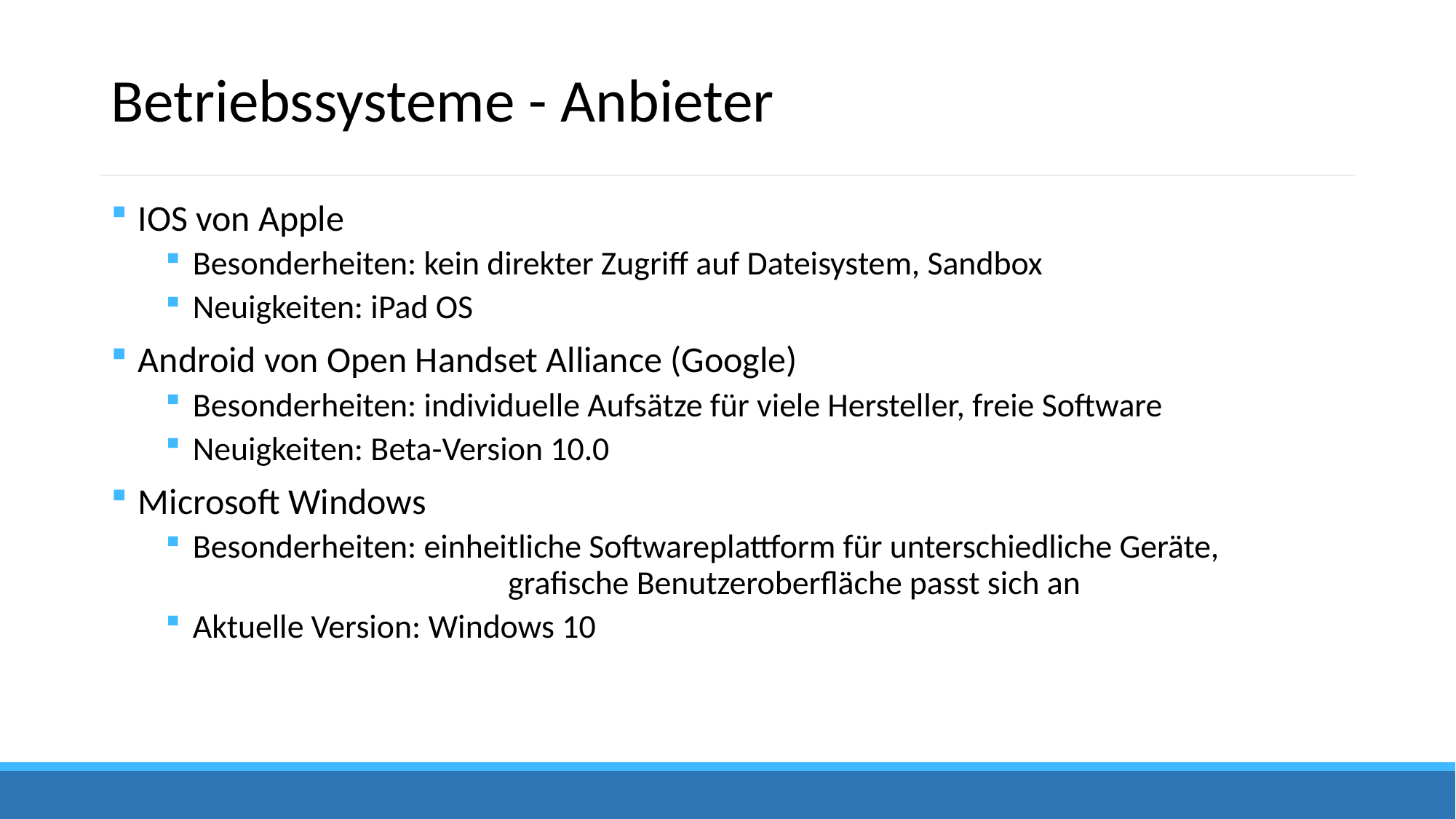

# Betriebssysteme - Anbieter
IOS von Apple
Besonderheiten: kein direkter Zugriff auf Dateisystem, Sandbox
Neuigkeiten: iPad OS
Android von Open Handset Alliance (Google)
Besonderheiten: individuelle Aufsätze für viele Hersteller, freie Software
Neuigkeiten: Beta-Version 10.0
Microsoft Windows
Besonderheiten: einheitliche Softwareplattform für unterschiedliche Geräte, 			             grafische Benutzeroberfläche passt sich an
Aktuelle Version: Windows 10